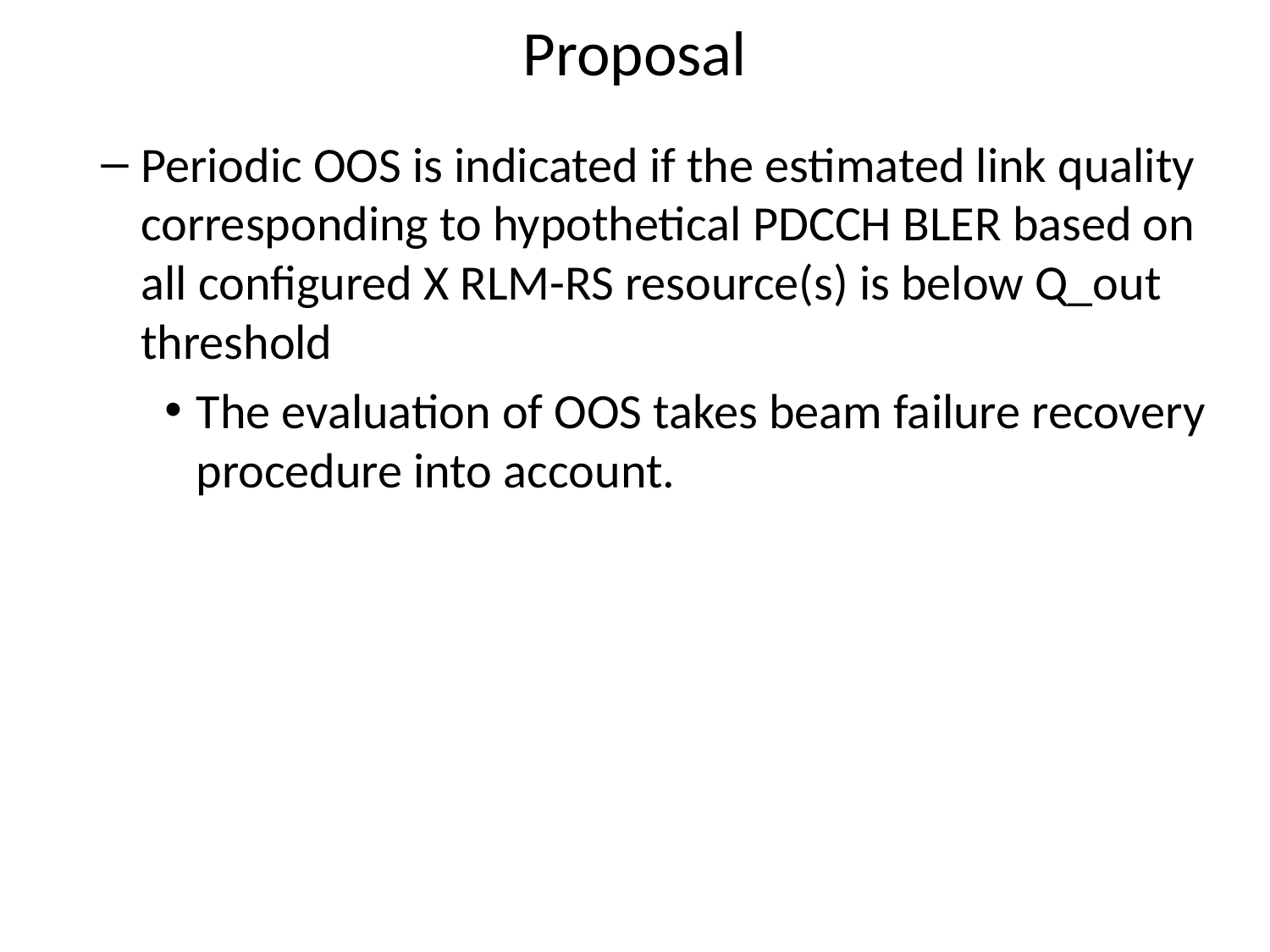

# Proposal
Periodic OOS is indicated if the estimated link quality corresponding to hypothetical PDCCH BLER based on all configured X RLM-RS resource(s) is below Q_out threshold
The evaluation of OOS takes beam failure recovery procedure into account.